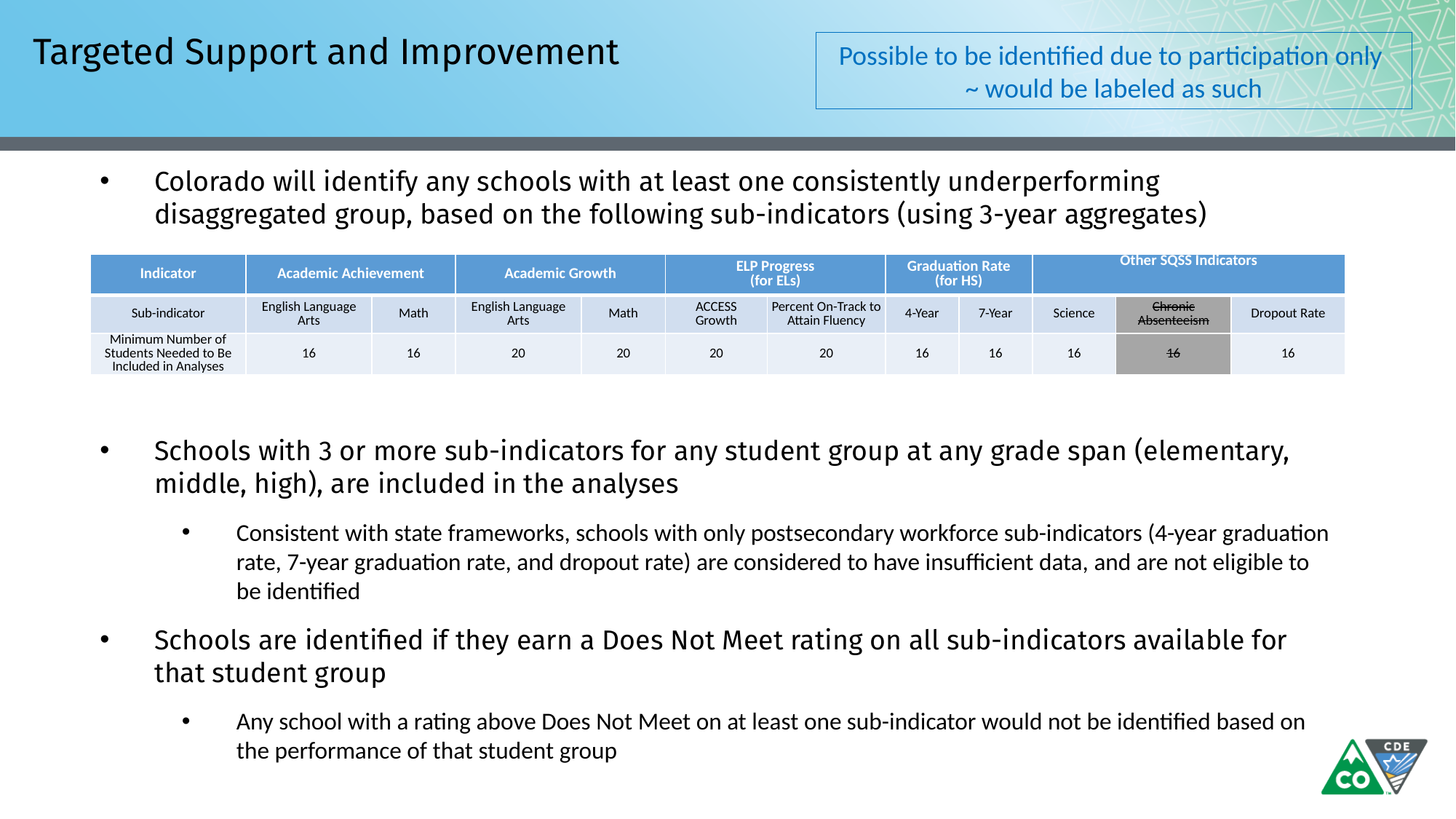

# Targeted Support and Improvement
Possible to be identified due to participation only
~ would be labeled as such
Colorado will identify any schools with at least one consistently underperforming disaggregated group, based on the following sub-indicators (using 3-year aggregates)

Schools with 3 or more sub-indicators for any student group at any grade span (elementary, middle, high), are included in the analyses
Consistent with state frameworks, schools with only postsecondary workforce sub-indicators (4-year graduation rate, 7-year graduation rate, and dropout rate) are considered to have insufficient data, and are not eligible to be identified
Schools are identified if they earn a Does Not Meet rating on all sub-indicators available for that student group
Any school with a rating above Does Not Meet on at least one sub-indicator would not be identified based on the performance of that student group
| Indicator | Academic Achievement |  | Academic Growth |  | ELP Progress (for ELs) |  | Graduation Rate (for HS) |  | Other SQSS Indicators |  |  |
| --- | --- | --- | --- | --- | --- | --- | --- | --- | --- | --- | --- |
| Sub-indicator | English Language Arts | Math | English Language Arts | Math | ACCESS Growth | Percent On-Track to Attain Fluency | 4-Year | 7-Year | Science | Chronic Absenteeism | Dropout Rate |
| Minimum Number of Students Needed to Be Included in Analyses | 16 | 16 | 20 | 20 | 20 | 20 | 16 | 16 | 16 | 16 | 16 |